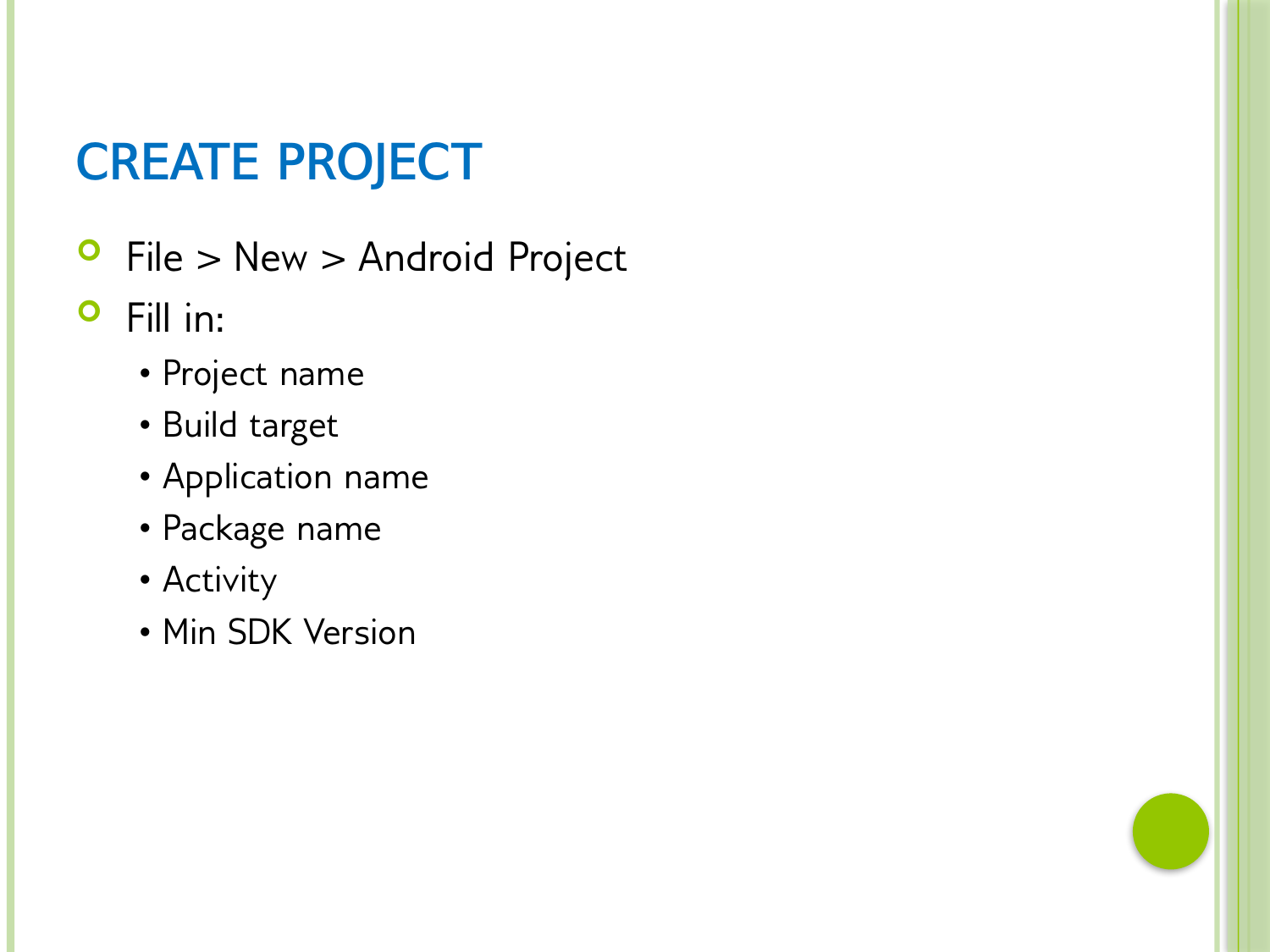

# Create Project
 File > New > Android Project
 Fill in:
• Project name
• Build target
• Application name
• Package name
• Activity
• Min SDK Version